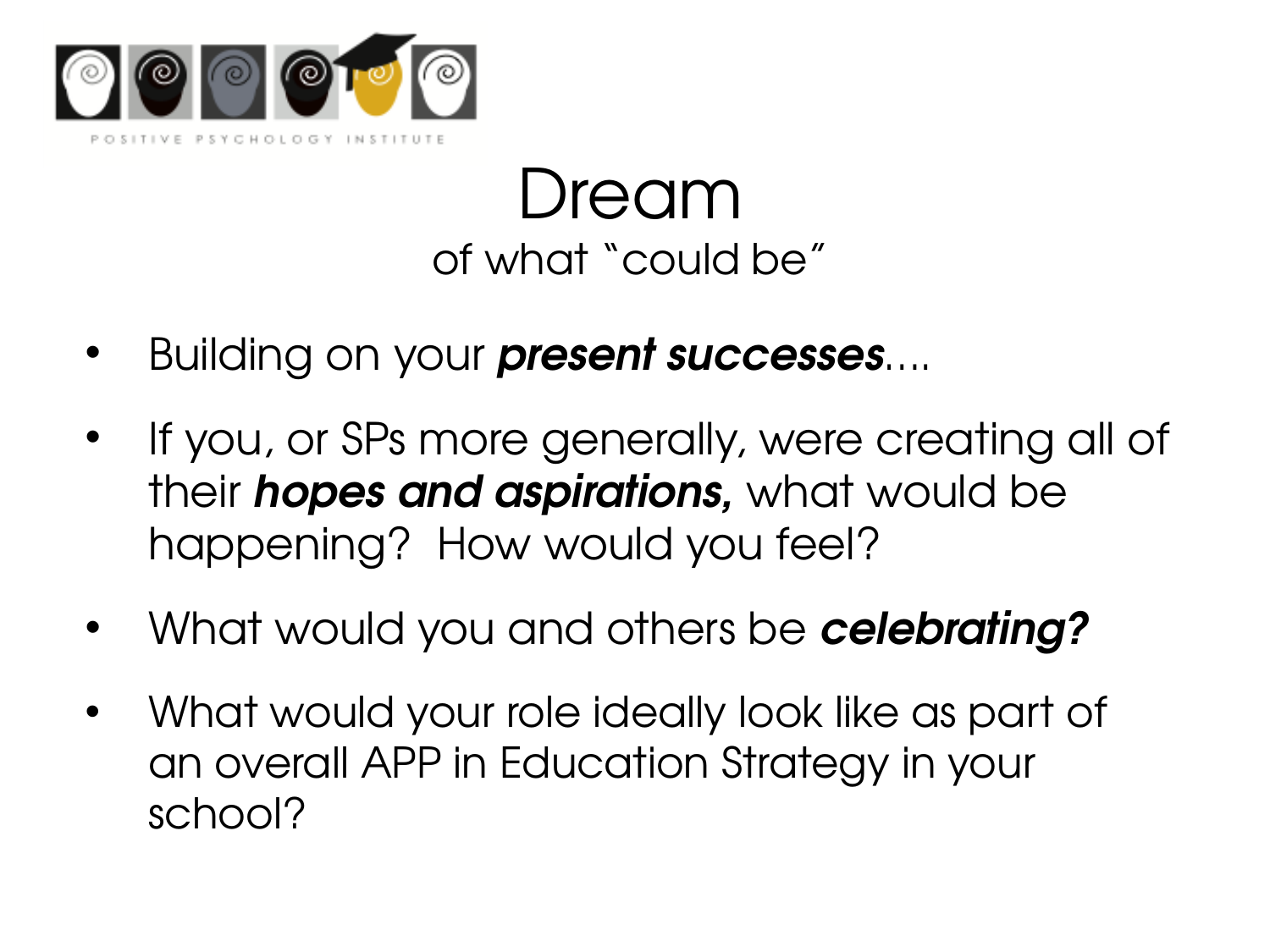

Dream
of what “could be”

Building on your present successes….
If you, or SPs more generally, were creating all of their hopes and aspirations, what would be happening?  How would you feel?
What would you and others be celebrating?
What would your role ideally look like as part of an overall APP in Education Strategy in your school?